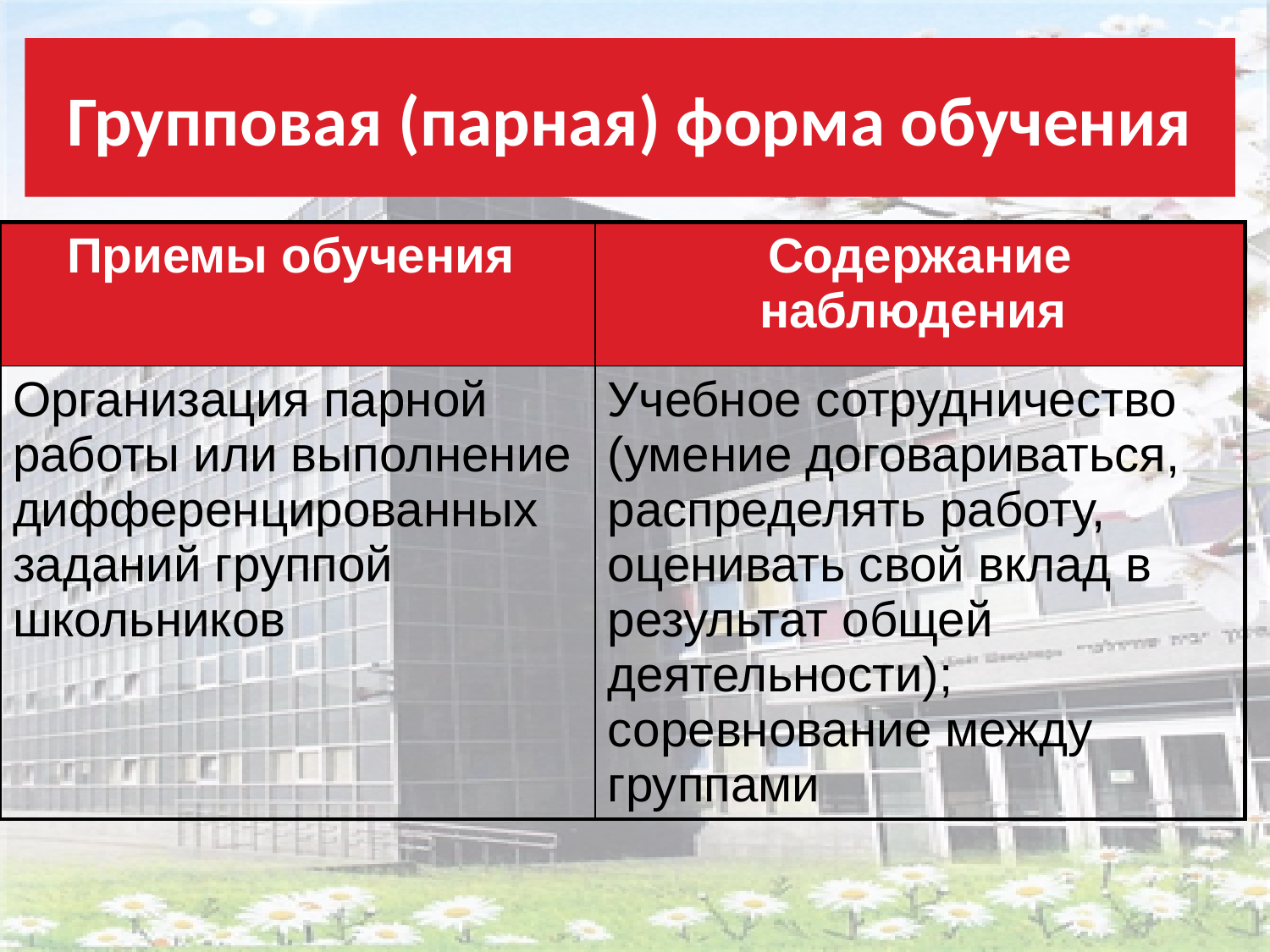

# Групповая (парная) форма обучения
| Приемы обучения | Содержание наблюдения |
| --- | --- |
| Организация парной работы или выполнение дифференцированных заданий группой школьников | Учебное сотрудничество (умение договариваться, распределять работу, оценивать свой вклад в результат общей деятельности); соревнование между группами |